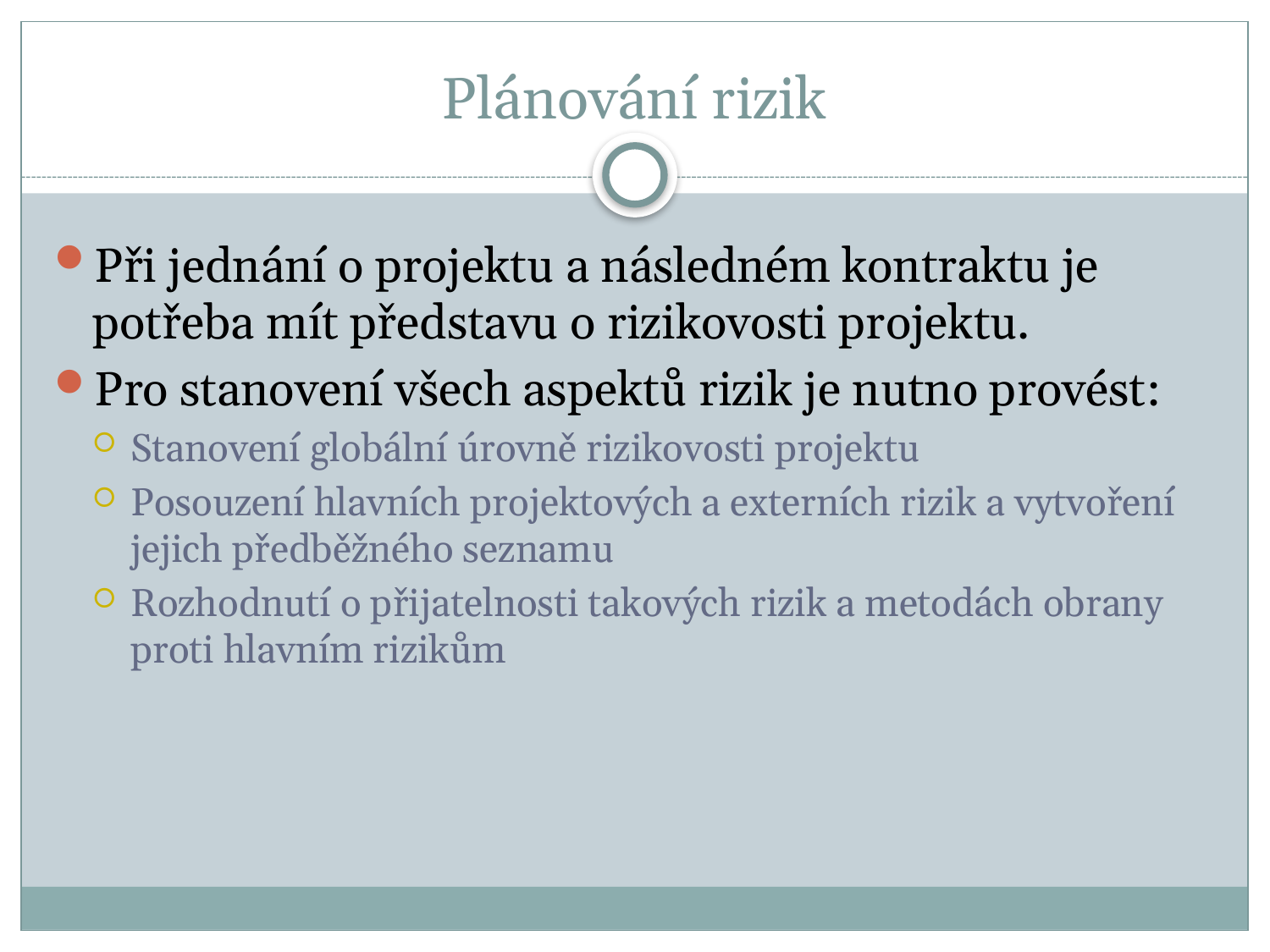

# Plánování rizik
Při jednání o projektu a následném kontraktu je potřeba mít představu o rizikovosti projektu.
Pro stanovení všech aspektů rizik je nutno provést:
Stanovení globální úrovně rizikovosti projektu
Posouzení hlavních projektových a externích rizik a vytvoření jejich předběžného seznamu
Rozhodnutí o přijatelnosti takových rizik a metodách obrany proti hlavním rizikům